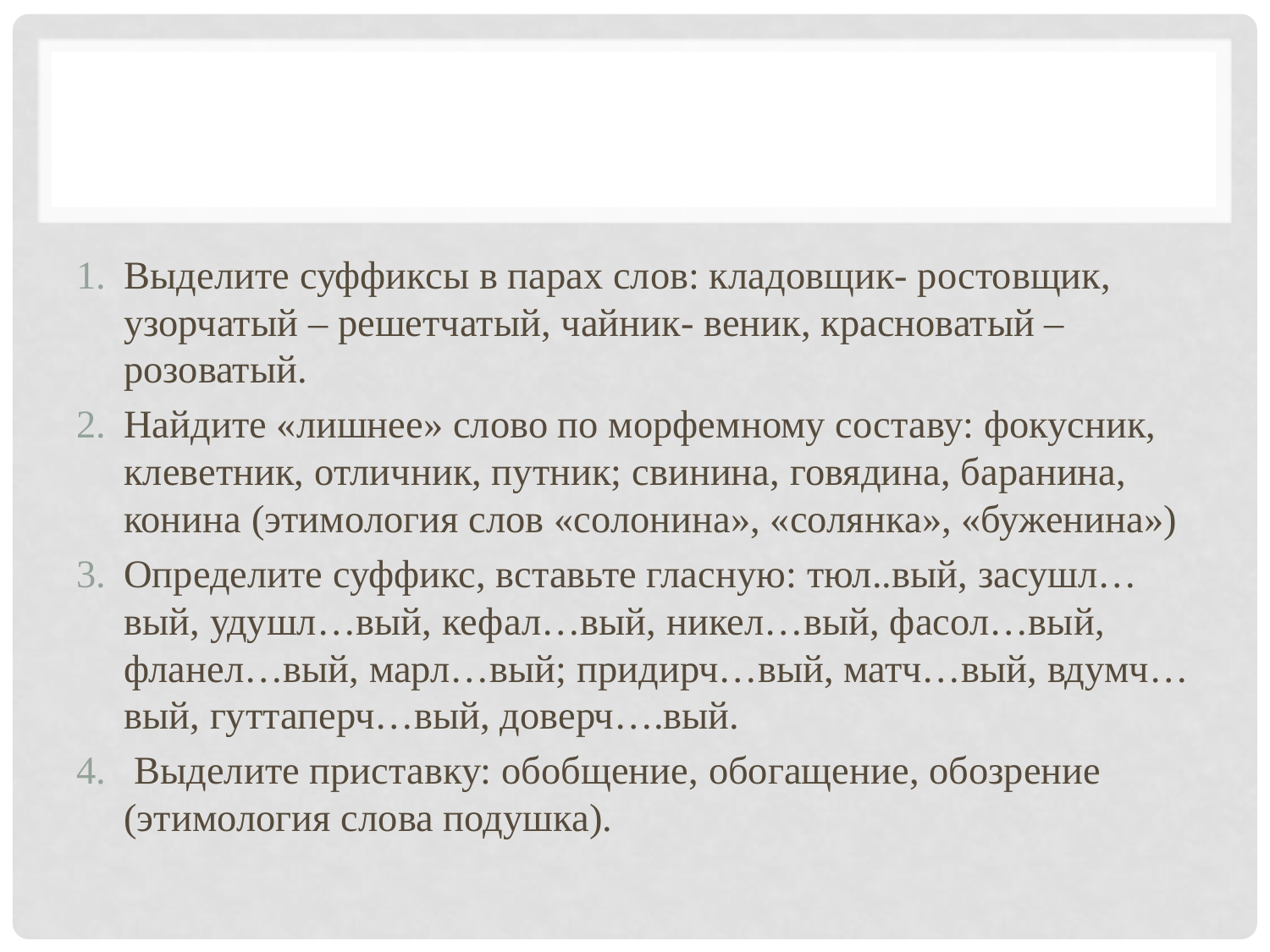

#
Выделите суффиксы в парах слов: кладовщик- ростовщик, узорчатый – решетчатый, чайник- веник, красноватый – розоватый.
Найдите «лишнее» слово по морфемному составу: фокусник, клеветник, отличник, путник; свинина, говядина, баранина, конина (этимология слов «солонина», «солянка», «буженина»)
Определите суффикс, вставьте гласную: тюл..вый, засушл…вый, удушл…вый, кефал…вый, никел…вый, фасол…вый, фланел…вый, марл…вый; придирч…вый, матч…вый, вдумч…вый, гуттаперч…вый, доверч….вый.
 Выделите приставку: обобщение, обогащение, обозрение (этимология слова подушка).